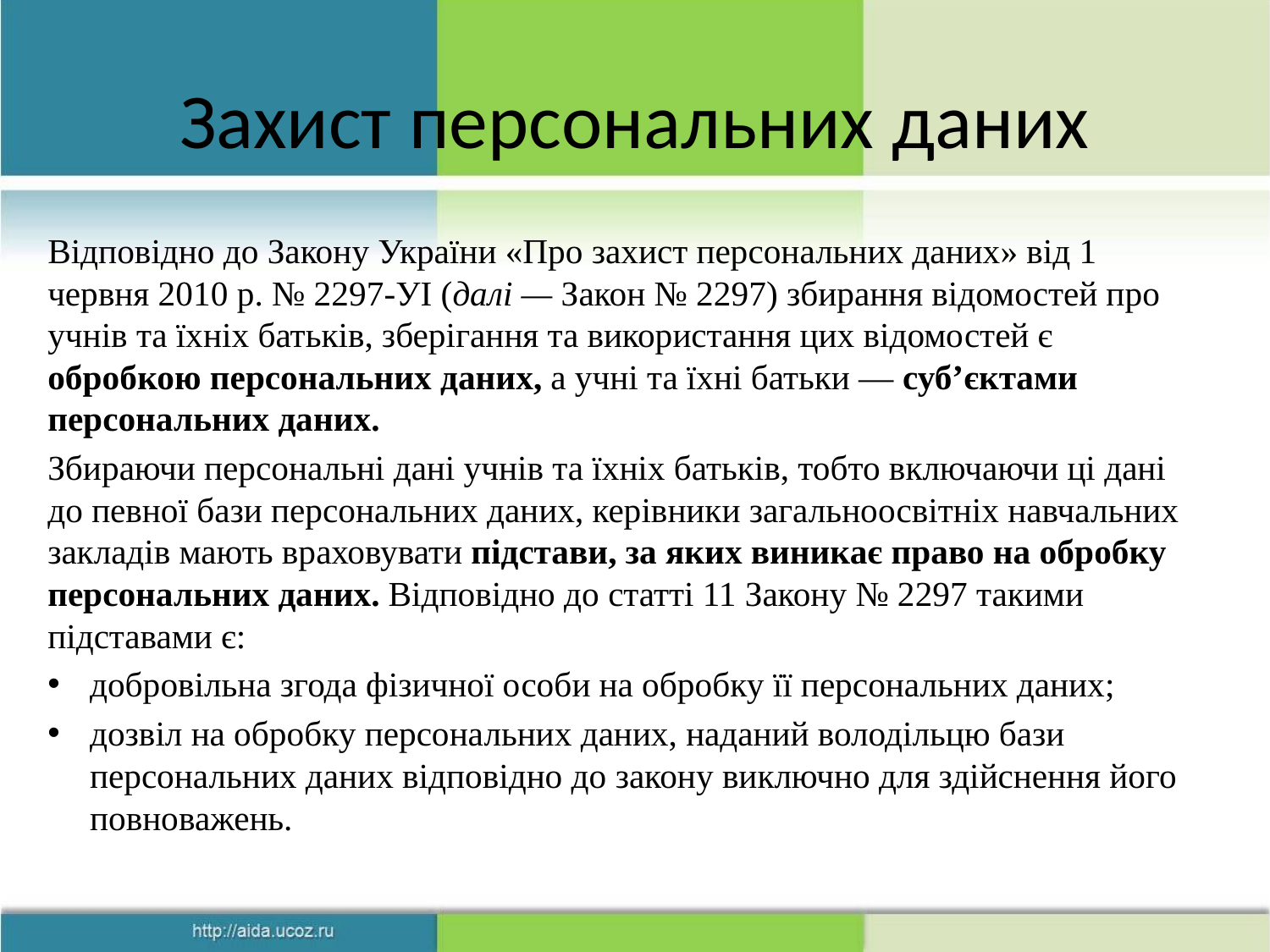

# Захист персональних даних
Відповідно до Закону України «Про захист персональних даних» від 1 червня 2010 р. № 2297-УІ (далі — Закон № 2297) збирання відомостей про учнів та їхніх батьків, зберігання та використання цих відомостей є обробкою персональних даних, а учні та їхні батьки — суб’єктами персональних даних.
Збираючи персональні дані учнів та їхніх батьків, тобто включаючи ці дані до певної бази персональних даних, керівники загальноосвітніх навчальних закладів мають враховувати підстави, за яких виникає право на обробку персональних даних. Відповідно до статті 11 Закону № 2297 такими підставами є:
добровільна згода фізичної особи на обробку її персональних даних;
дозвіл на обробку персональних даних, наданий володільцю бази персональних даних відповідно до закону виключно для здійснення його повноважень.